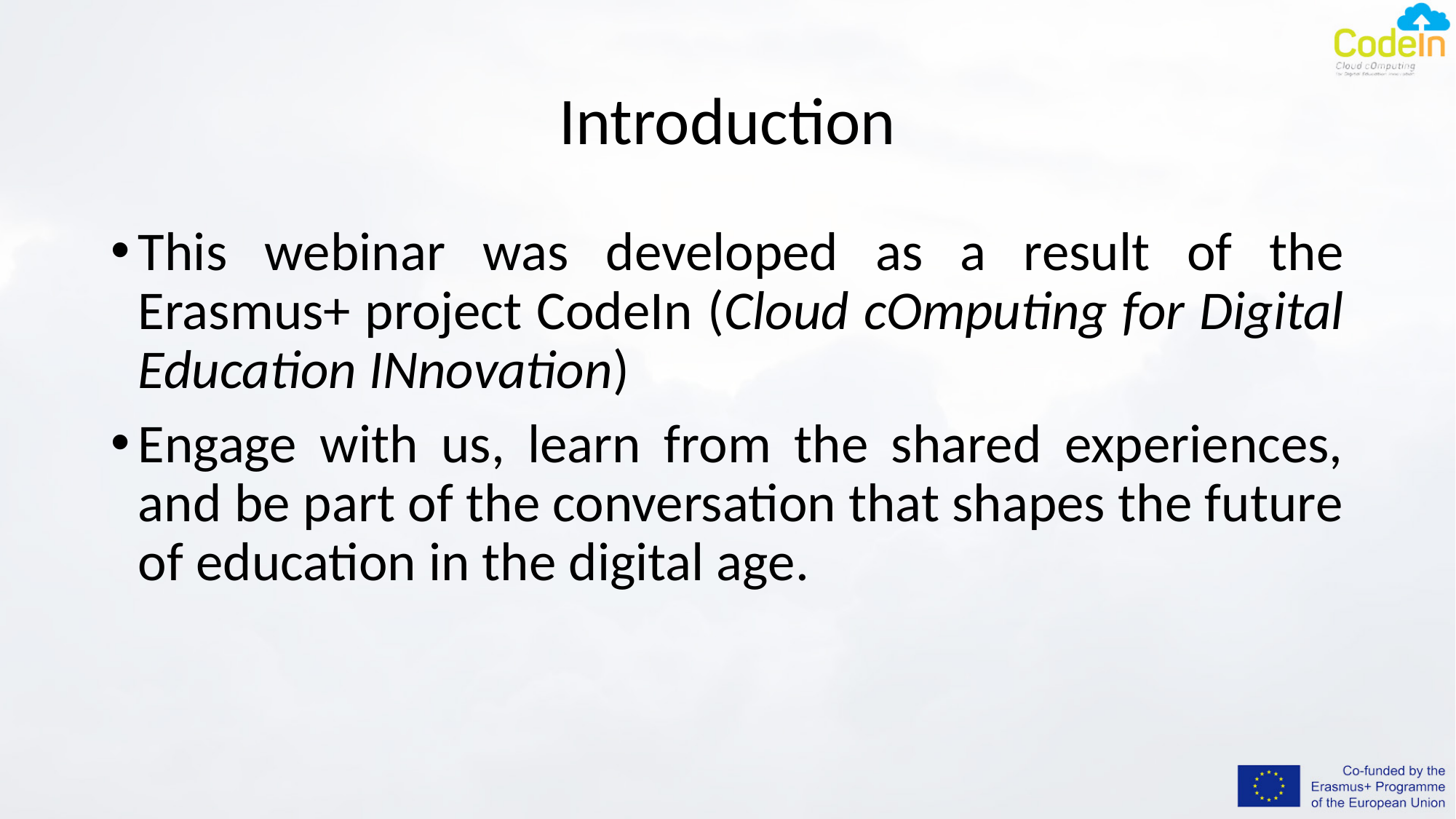

# Introduction
This webinar was developed as a result of the Erasmus+ project CodeIn (Cloud cOmputing for Digital Education INnovation)
Engage with us, learn from the shared experiences, and be part of the conversation that shapes the future of education in the digital age.